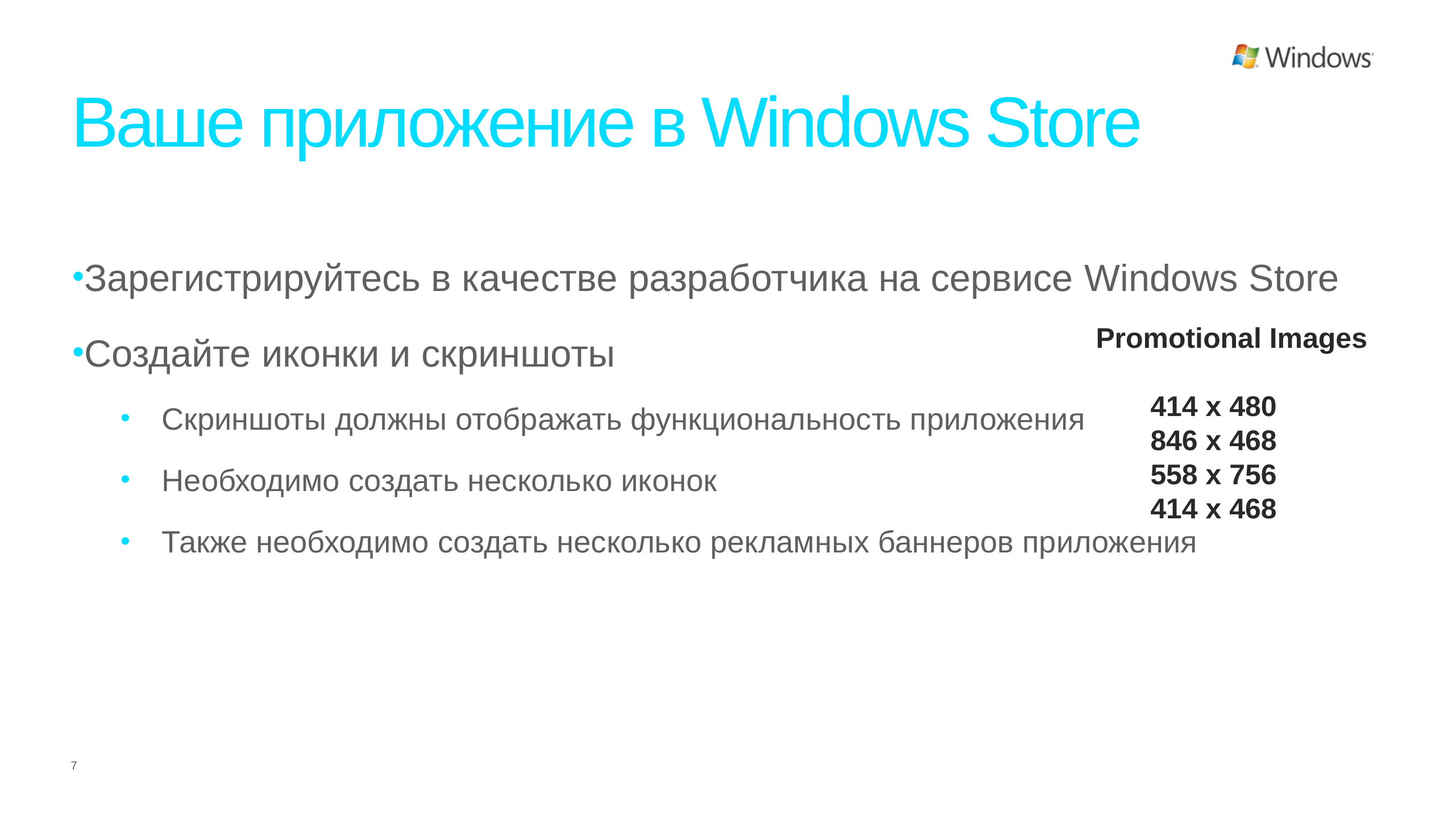

# Ваше приложение в Windows Store
Зарегистрируйтесь в качестве разработчика на сервисе Windows Store
Создайте иконки и скриншоты
Скриншоты должны отображать функциональность приложения
Необходимо создать несколько иконок
Также необходимо создать несколько рекламных баннеров приложения

Promotional Images

414 x 480
846 x 468
558 x 756
414 x 468